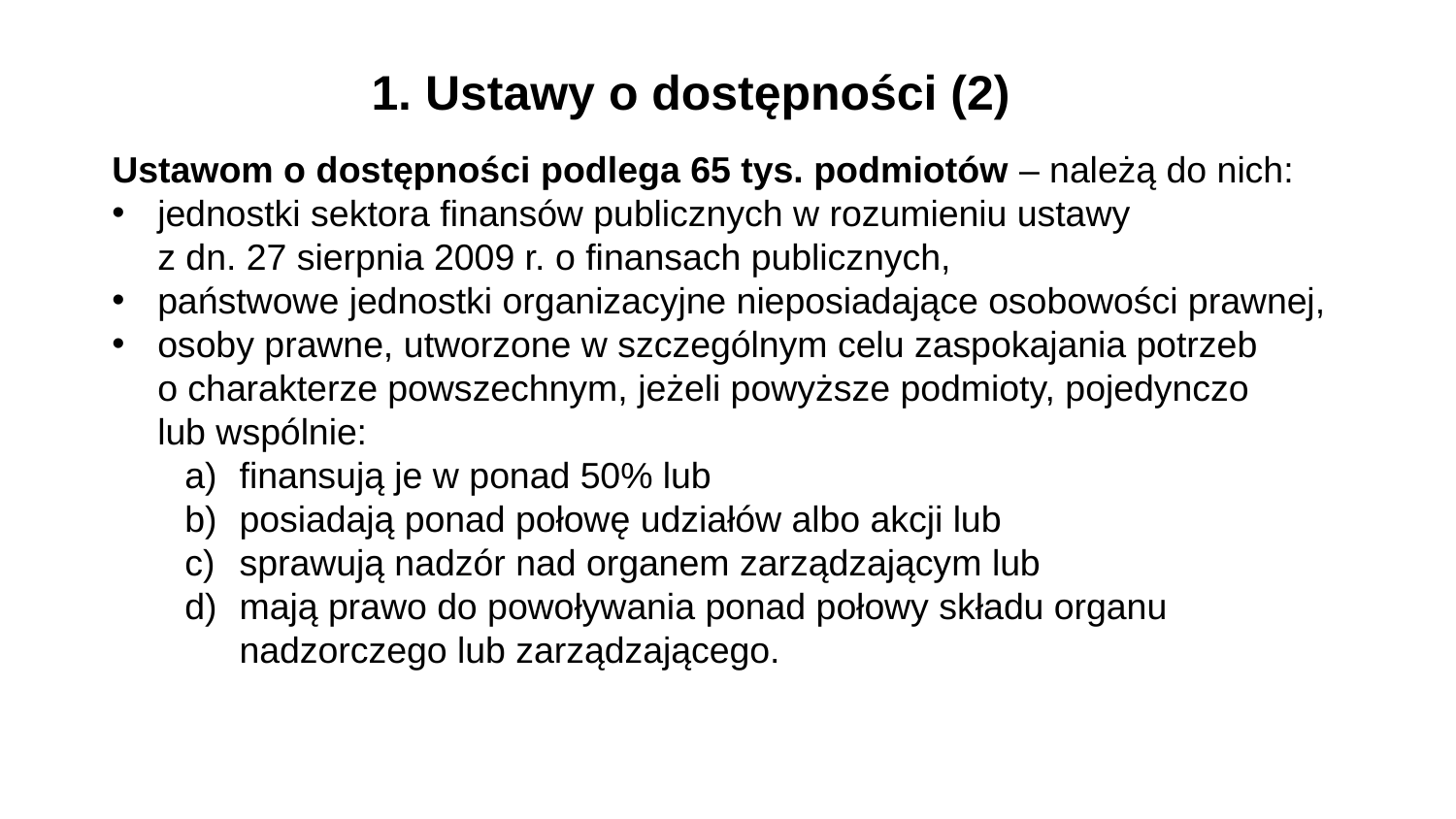

1. Ustawy o dostępności (2)
Ustawom o dostępności podlega 65 tys. podmiotów – należą do nich:
jednostki sektora finansów publicznych w rozumieniu ustawy
z dn. 27 sierpnia 2009 r. o finansach publicznych,
państwowe jednostki organizacyjne nieposiadające osobowości prawnej,
osoby prawne, utworzone w szczególnym celu zaspokajania potrzeb
o charakterze powszechnym, jeżeli powyższe podmioty, pojedynczo
lub wspólnie:
finansują je w ponad 50% lub
posiadają ponad połowę udziałów albo akcji lub
sprawują nadzór nad organem zarządzającym lub
mają prawo do powoływania ponad połowy składu organu nadzorczego lub zarządzającego.